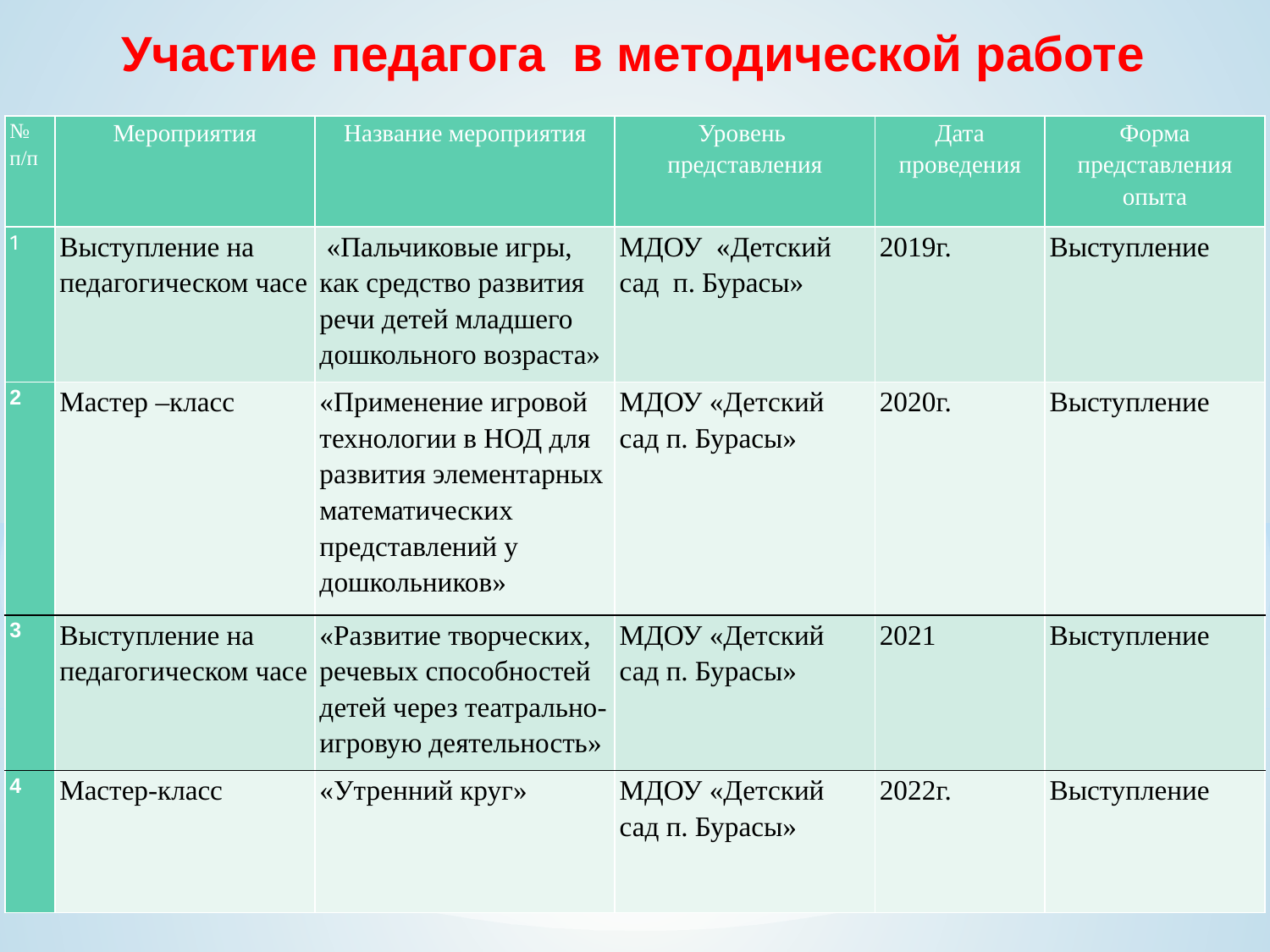

Участие педагога  в методической работе
| № п/п | Мероприятия | Название мероприятия | Уровень представления | Дата проведения | Форма представления опыта |
| --- | --- | --- | --- | --- | --- |
| 1 | Выступление на педагогическом часе | «Пальчиковые игры, как средство развития речи детей младшего дошкольного возраста» | МДОУ «Детский сад п. Бурасы» | 2019г. | Выступление |
| 2 | Мастер –класс | «Применение игровой технологии в НОД для развития элементарных математических представлений у дошкольников» | МДОУ «Детский сад п. Бурасы» | 2020г. | Выступление |
| 3 | Выступление на педагогическом часе | «Развитие творческих, речевых способностей детей через театрально-игровую деятельность» | МДОУ «Детский сад п. Бурасы» | 2021 | Выступление |
| 4 | Мастер-класс | «Утренний круг» | МДОУ «Детский сад п. Бурасы» | 2022г. | Выступление |